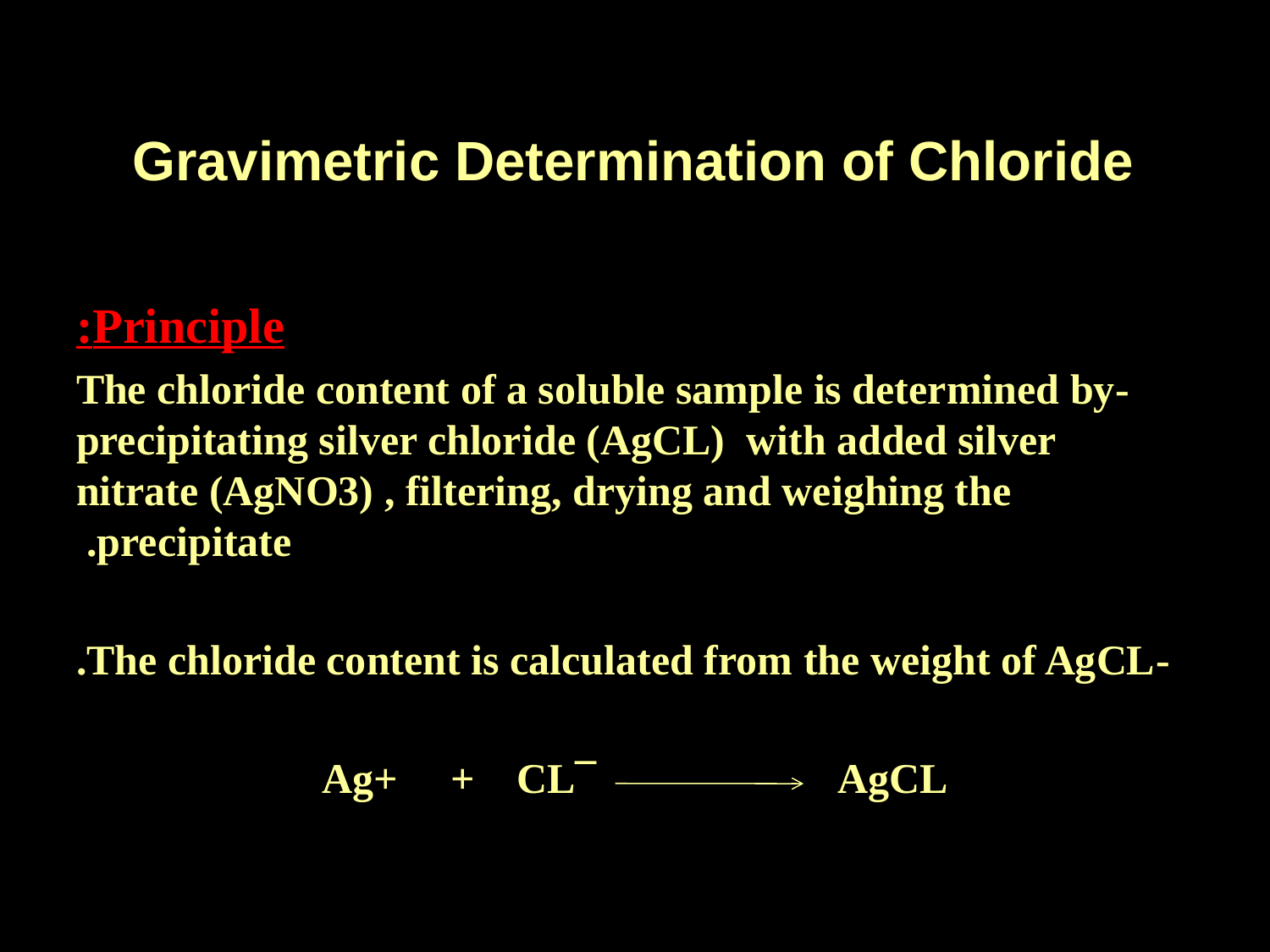

# Gravimetric Determination of Chloride
Principle:
-The chloride content of a soluble sample is determined by precipitating silver chloride (AgCL)  with added silver nitrate (AgNO3) , filtering, drying and weighing the precipitate.

-The chloride content is calculated from the weight of AgCL.

Ag+     +    CL¯                       AgCL